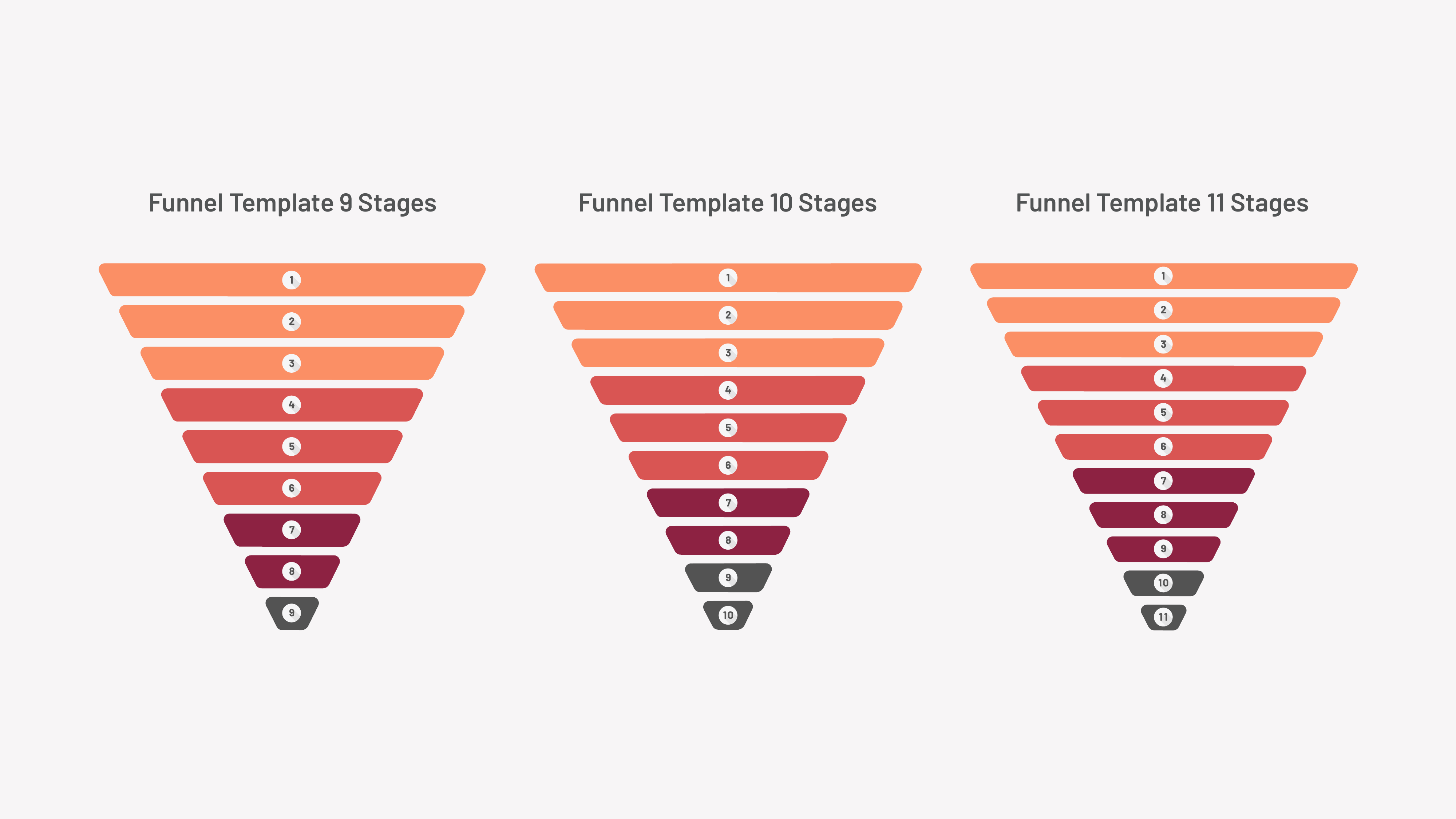

Funnel Template 9 Stages
Funnel Template 10 Stages
Funnel Template 11 Stages